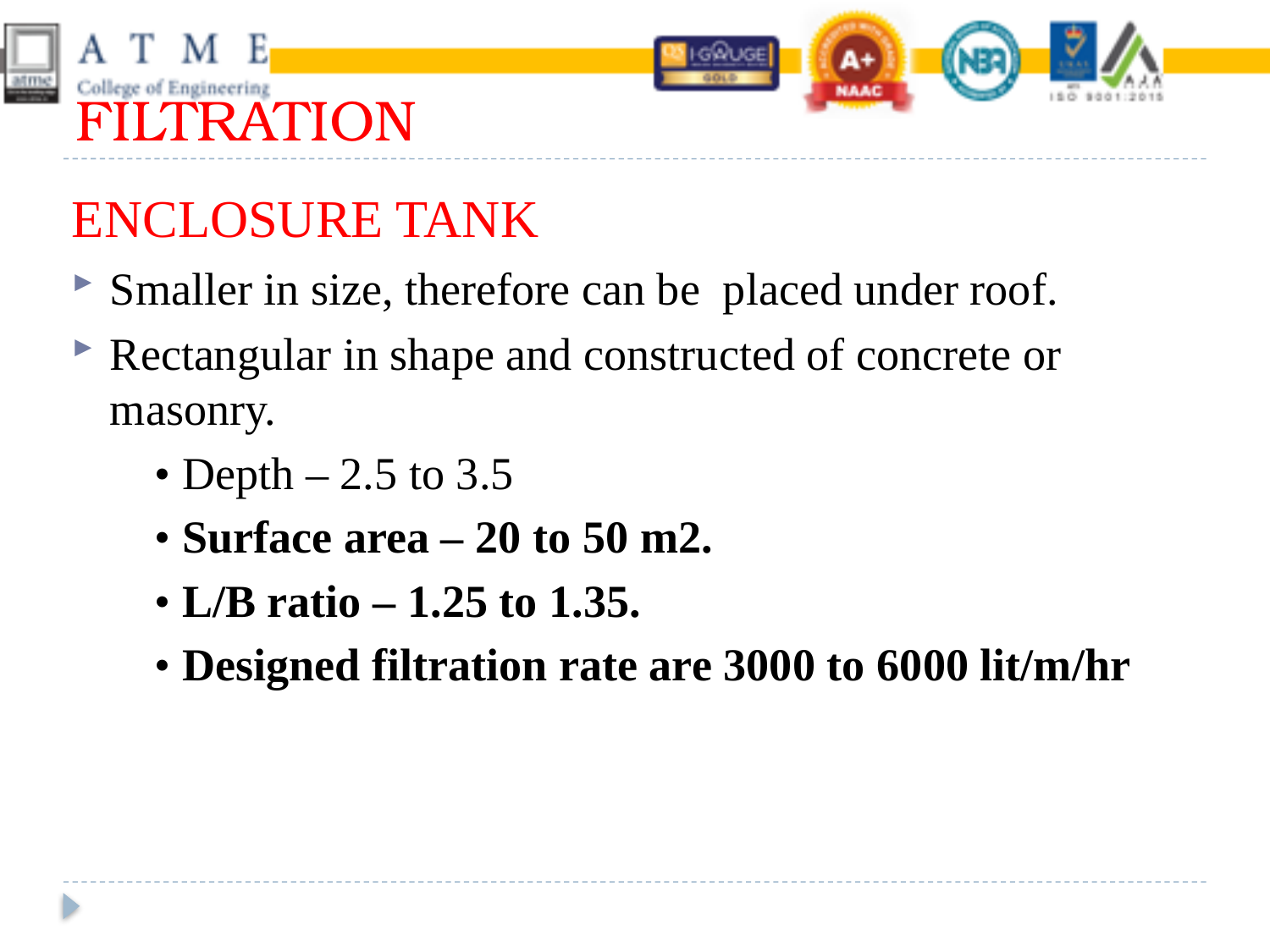

# FILTRATION
ENCLOSURE TANK
Smaller in size, therefore can be  placed under roof.
Rectangular in shape and constructed of concrete or masonry.
• Depth – 2.5 to 3.5
• Surface area – 20 to 50 m2.
• L/B ratio – 1.25 to 1.35.
• Designed filtration rate are 3000 to 6000 lit/m/hr